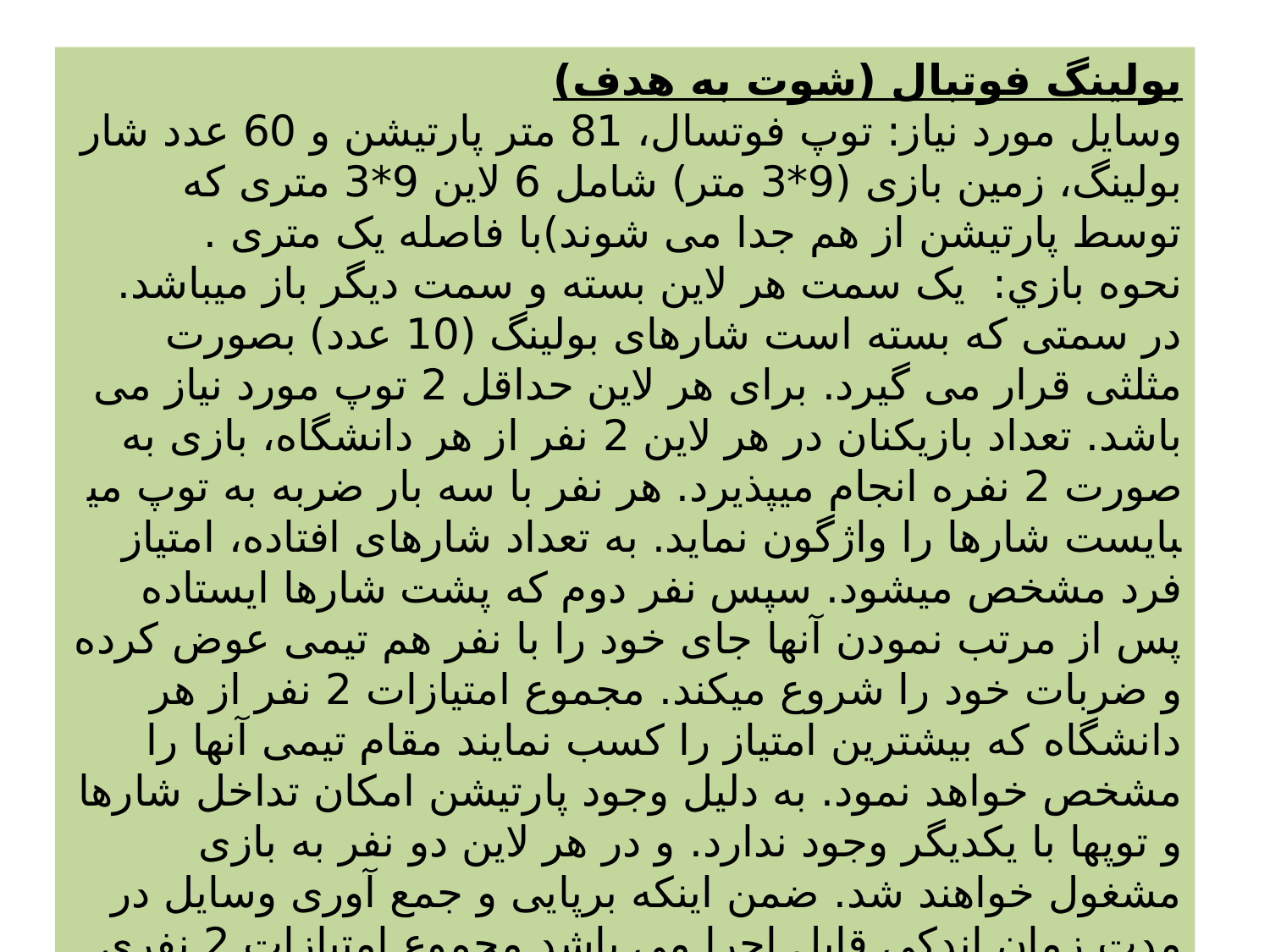

بولینگ فوتبال (شوت به هدف)
وسایل مورد نیاز: توپ فوتسال، 81 متر پارتیشن و 60 عدد شار بولینگ، زمین بازی (9*3 متر) شامل 6 لاین 9*3 متری که توسط پارتیشن از هم جدا می شوند)با فاصله یک متری .
نحوه بازي:  یک سمت هر لاین بسته و سمت دیگر باز می­باشد. در سمتی که بسته است شارهای بولینگ (10 عدد) بصورت مثلثی قرار می گیرد. برای هر لاین حداقل 2 توپ مورد نیاز می باشد. تعداد بازیکنان در هر لاین 2 نفر از هر دانشگاه، بازی به صورت 2 نفره انجام می­پذیرد. هر نفر با سه بار ضربه به توپ می­بایست شارها را واژگون نماید. به تعداد شارهای افتاده، امتیاز فرد مشخص می­شود. سپس نفر دوم که پشت شارها ایستاده پس از مرتب نمودن آنها جای خود را با نفر هم تیمی عوض کرده و ضربات خود را شروع می­کند. مجموع امتیازات 2 نفر از هر دانشگاه که بیشترین امتیاز را کسب نمایند مقام تیمی آنها را مشخص خواهد نمود. به دلیل وجود پارتیشن امکان تداخل شارها و توپ­ها با یکدیگر وجود ندارد. و در هر لاین دو نفر به بازی مشغول خواهند شد. ضمن اینکه برپایی و جمع آوری وسایل در مدت زمان اندکی قابل اجرا می باشد.مجموع امتیازات 2 نفری که بیشترین امتیاز را کسب نمایند برنده محسوب می شوند.